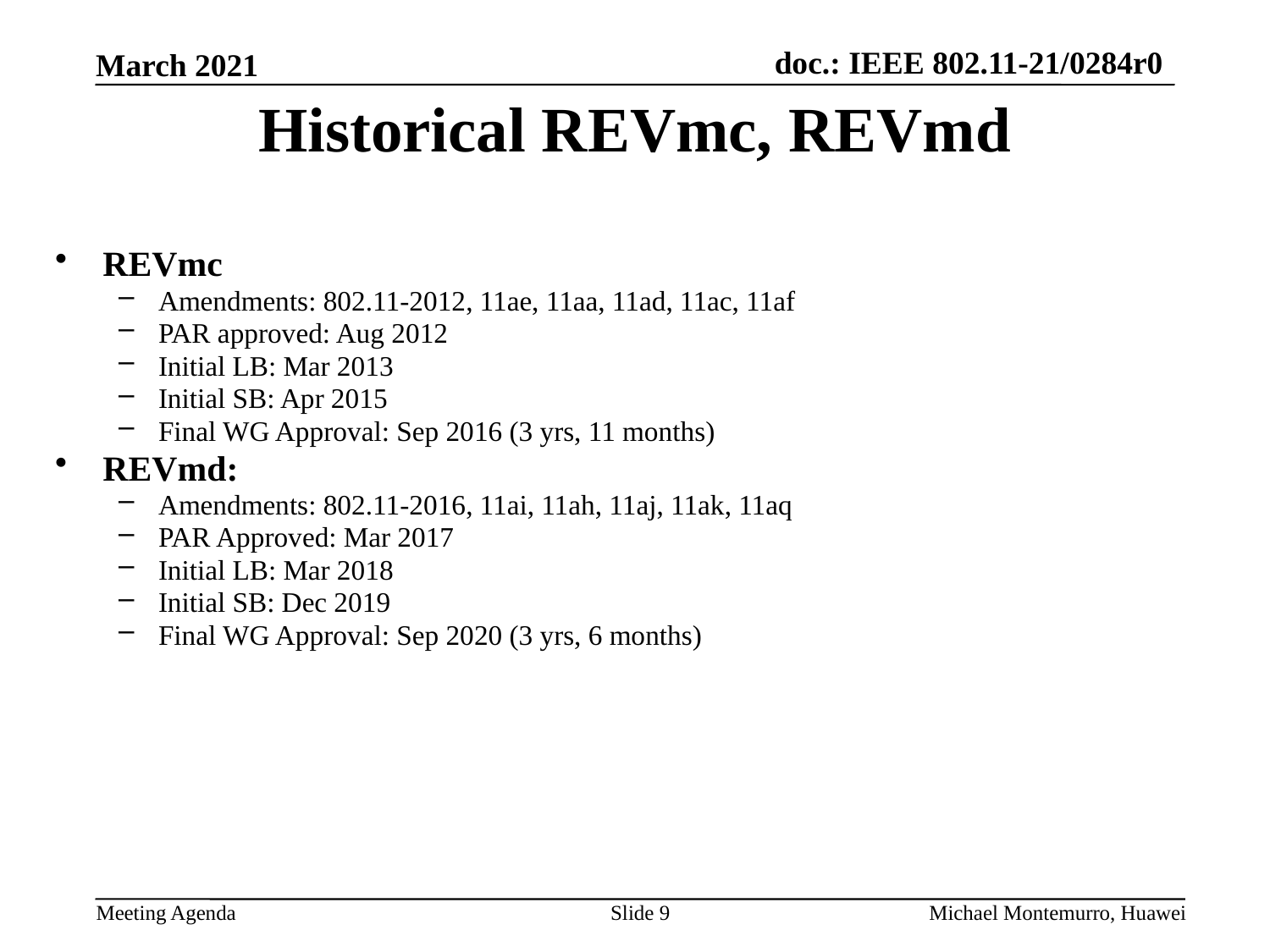

March 2021
# Historical REVmc, REVmd
REVmc
Amendments: 802.11-2012, 11ae, 11aa, 11ad, 11ac, 11af
PAR approved: Aug 2012
Initial LB: Mar 2013
Initial SB: Apr 2015
Final WG Approval: Sep 2016 (3 yrs, 11 months)
REVmd:
Amendments: 802.11-2016, 11ai, 11ah, 11aj, 11ak, 11aq
PAR Approved: Mar 2017
Initial LB: Mar 2018
Initial SB: Dec 2019
Final WG Approval: Sep 2020 (3 yrs, 6 months)

Slide 9
Michael Montemurro, Huawei